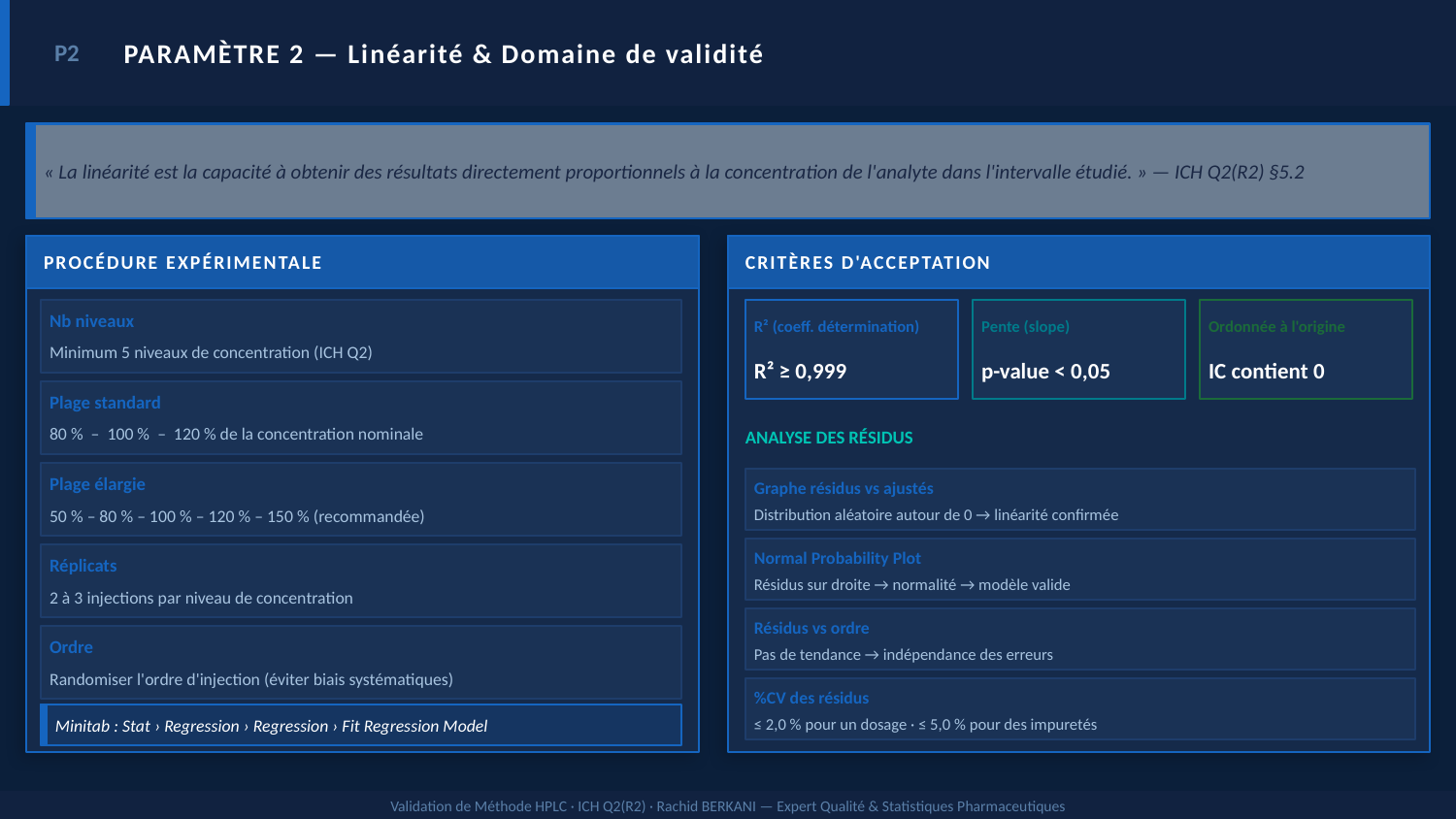

P2
PARAMÈTRE 2 — Linéarité & Domaine de validité

« La linéarité est la capacité à obtenir des résultats directement proportionnels à la concentration de l'analyte dans l'intervalle étudié. » — ICH Q2(R2) §5.2

PROCÉDURE EXPÉRIMENTALE

CRITÈRES D'ACCEPTATION

Nb niveaux
R² (coeff. détermination)
Pente (slope)
Ordonnée à l'origine
Minimum 5 niveaux de concentration (ICH Q2)
R² ≥ 0,999
p-value < 0,05
IC contient 0

Plage standard
ANALYSE DES RÉSIDUS
80 %  –  100 %  –  120 % de la concentration nominale

Plage élargie

Graphe résidus vs ajustés
50 % – 80 % – 100 % – 120 % – 150 % (recommandée)
Distribution aléatoire autour de 0 → linéarité confirmée

Normal Probability Plot

Réplicats
Résidus sur droite → normalité → modèle valide
2 à 3 injections par niveau de concentration

Résidus vs ordre

Ordre
Pas de tendance → indépendance des erreurs
Randomiser l'ordre d'injection (éviter biais systématiques)

%CV des résidus

Minitab : Stat › Regression › Regression › Fit Regression Model
≤ 2,0 % pour un dosage · ≤ 5,0 % pour des impuretés

Validation de Méthode HPLC · ICH Q2(R2) · Rachid BERKANI — Expert Qualité & Statistiques Pharmaceutiques